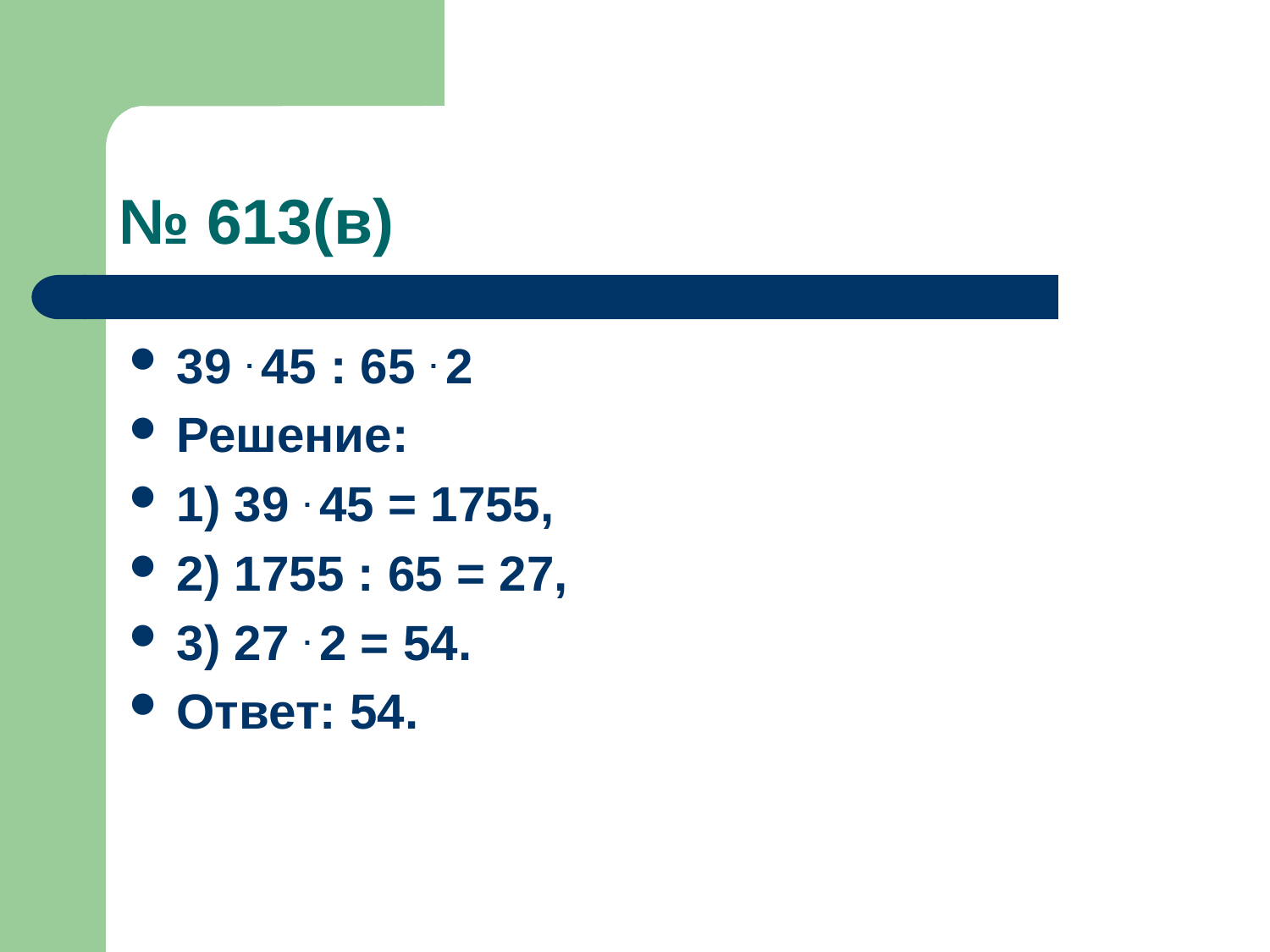

# № 613(в)
39 . 45 : 65 . 2
Решение:
1) 39 . 45 = 1755,
2) 1755 : 65 = 27,
3) 27 . 2 = 54.
Ответ: 54.